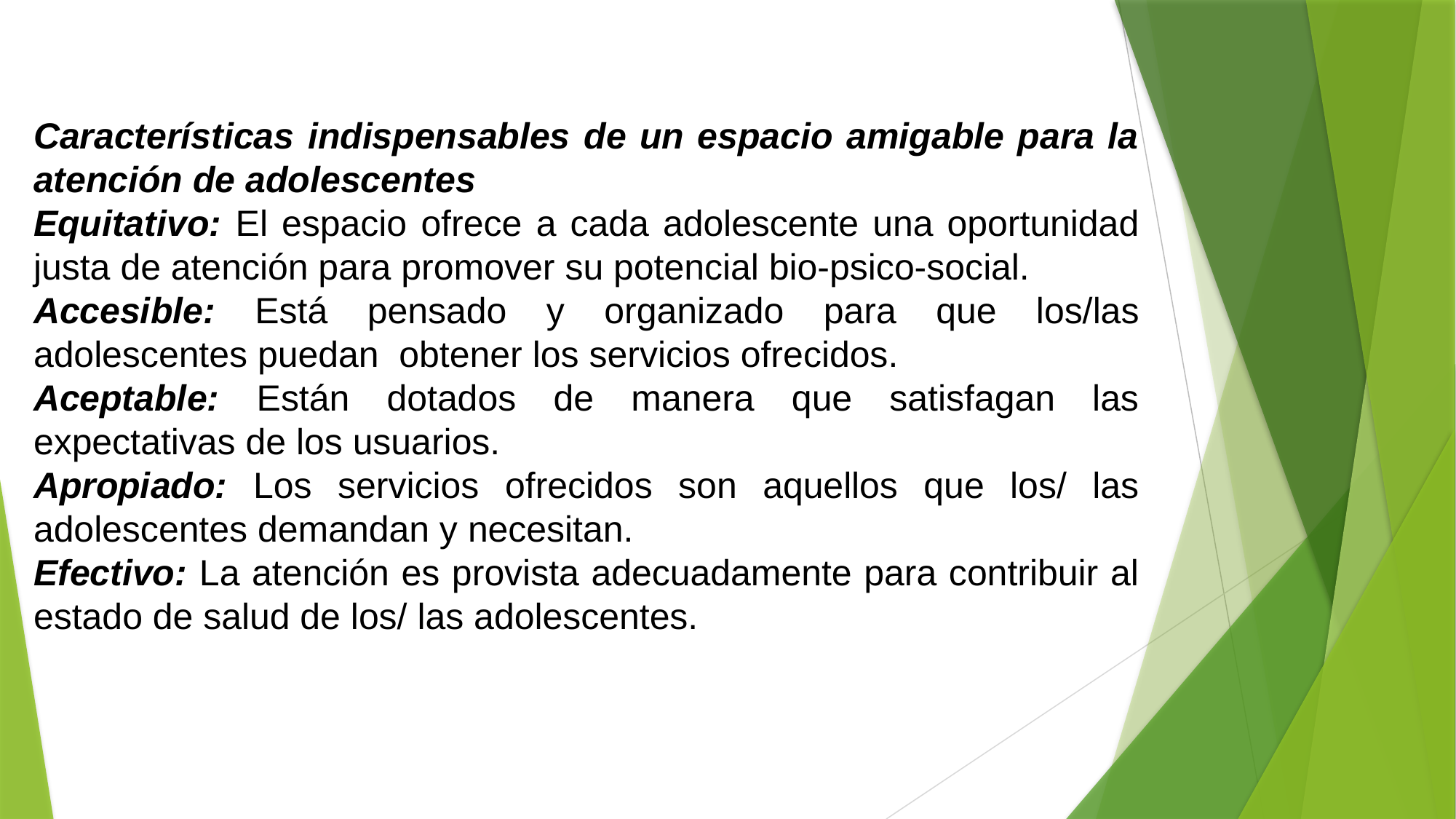

Características indispensables de un espacio amigable para la atención de adolescentes
Equitativo: El espacio ofrece a cada adolescente una oportunidad justa de atención para promover su potencial bio-psico-social.
Accesible: Está pensado y organizado para que los/las adolescentes puedan  obtener los servicios ofrecidos.
Aceptable: Están dotados de manera que satisfagan las expectativas de los usuarios.
Apropiado: Los servicios ofrecidos son aquellos que los/ las adolescentes demandan y necesitan.
Efectivo: La atención es provista adecuadamente para contribuir al estado de salud de los/ las adolescentes.